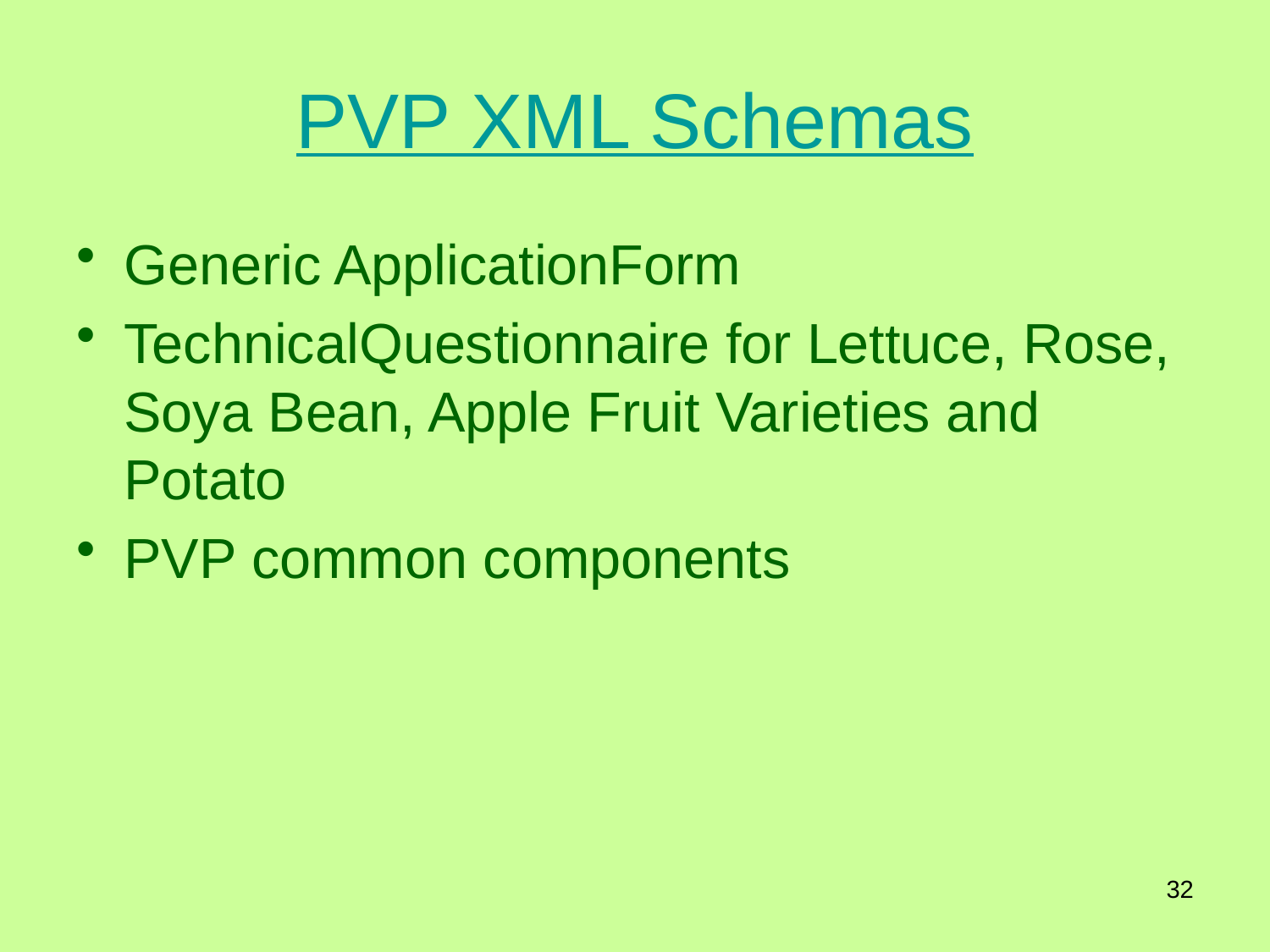

# PVP XML Schemas
Generic ApplicationForm
TechnicalQuestionnaire for Lettuce, Rose, Soya Bean, Apple Fruit Varieties and Potato
PVP common components
32